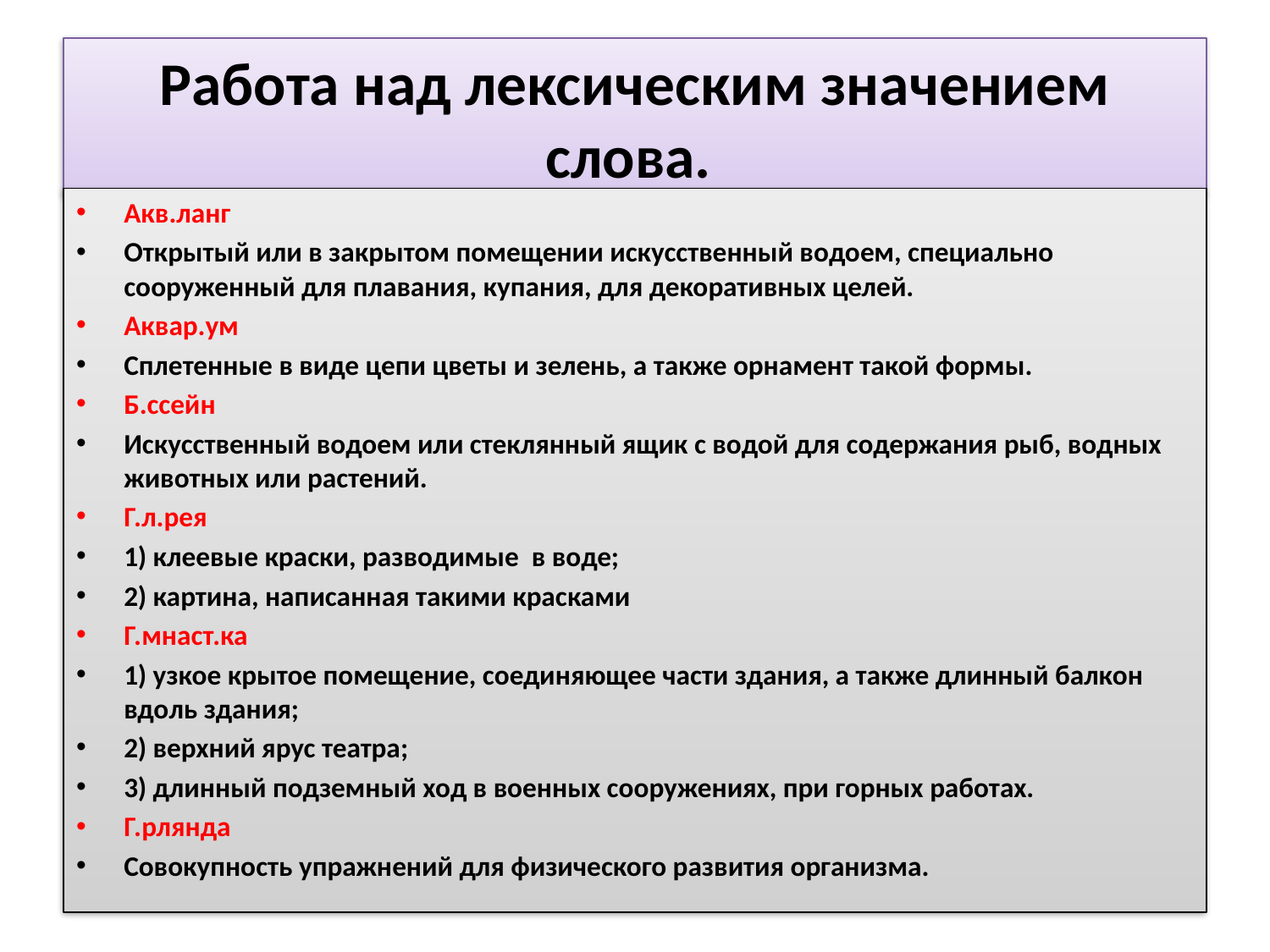

# Работа над лексическим значением слова.
Акв.ланг
Открытый или в закрытом помещении искусственный водоем, специально сооруженный для плавания, купания, для декоративных целей.
Аквар.ум
Сплетенные в виде цепи цветы и зелень, а также орнамент такой формы.
Б.ссейн
Искусственный водоем или стеклянный ящик с водой для содержания рыб, водных животных или растений.
Г.л.рея
1) клеевые краски, разводимые  в воде;
2) картина, написанная такими красками
Г.мнаст.ка
1) узкое крытое помещение, соединяющее части здания, а также длинный балкон вдоль здания;
2) верхний ярус театра;
3) длинный подземный ход в военных сооружениях, при горных работах.
Г.рлянда
Совокупность упражнений для физического развития организма.